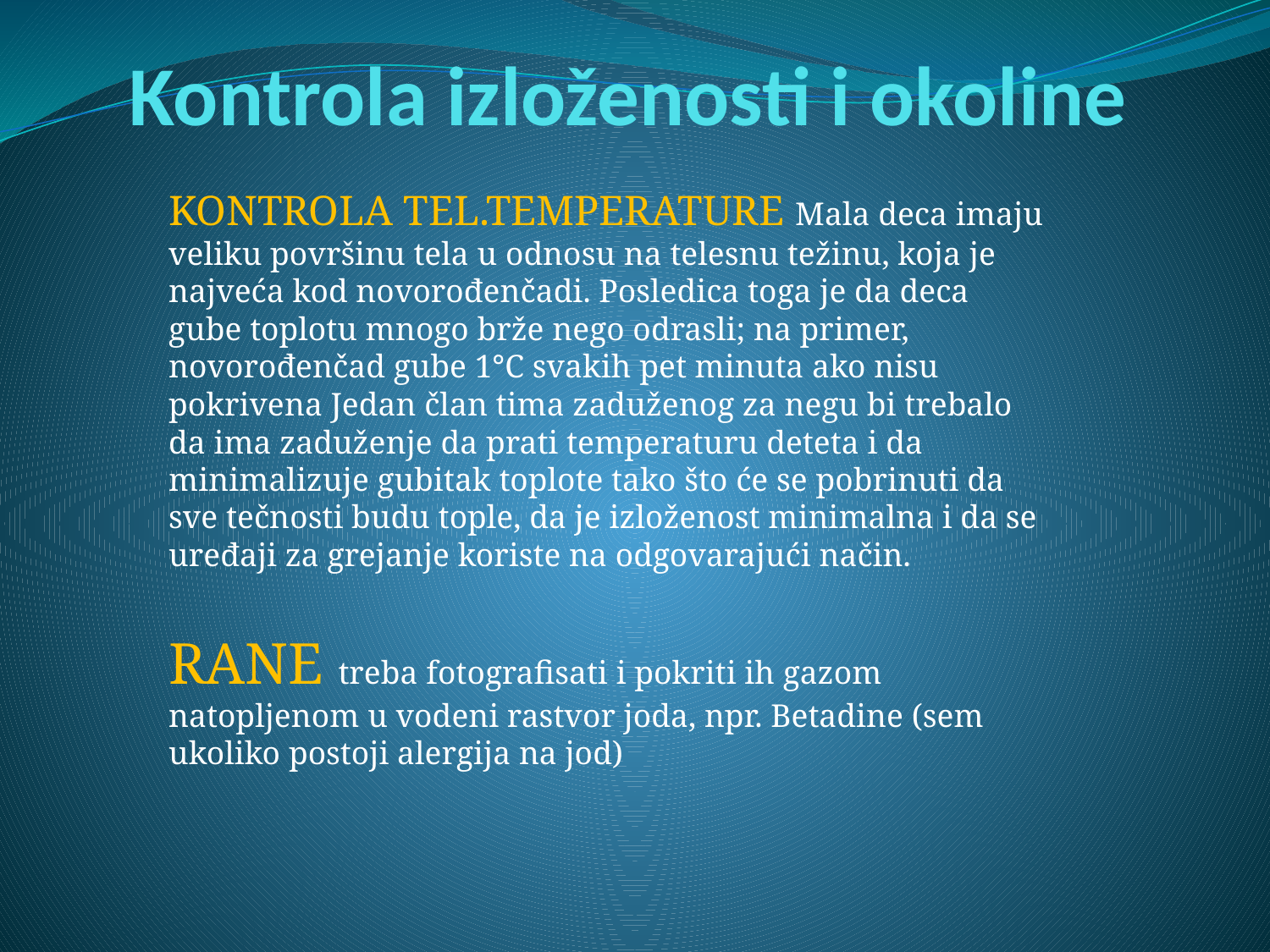

# Kontrola izloženosti i okoline
KONTROLA TEL.TEMPERATURE Mala deca imaju veliku površinu tela u odnosu na telesnu težinu, koja je najveća kod novorođenčadi. Posledica toga je da deca gube toplotu mnogo brže nego odrasli; na primer, novorođenčad gube 1°C svakih pet minuta ako nisu pokrivena Jedan član tima zaduženog za negu bi trebalo da ima zaduženje da prati temperaturu deteta i da minimalizuje gubitak toplote tako što će se pobrinuti da sve tečnosti budu tople, da je izloženost minimalna i da se uređaji za grejanje koriste na odgovarajući način.

RANE treba fotografisati i pokriti ih gazom natopljenom u vodeni rastvor joda, npr. Betadine (sem ukoliko postoji alergija na jod)